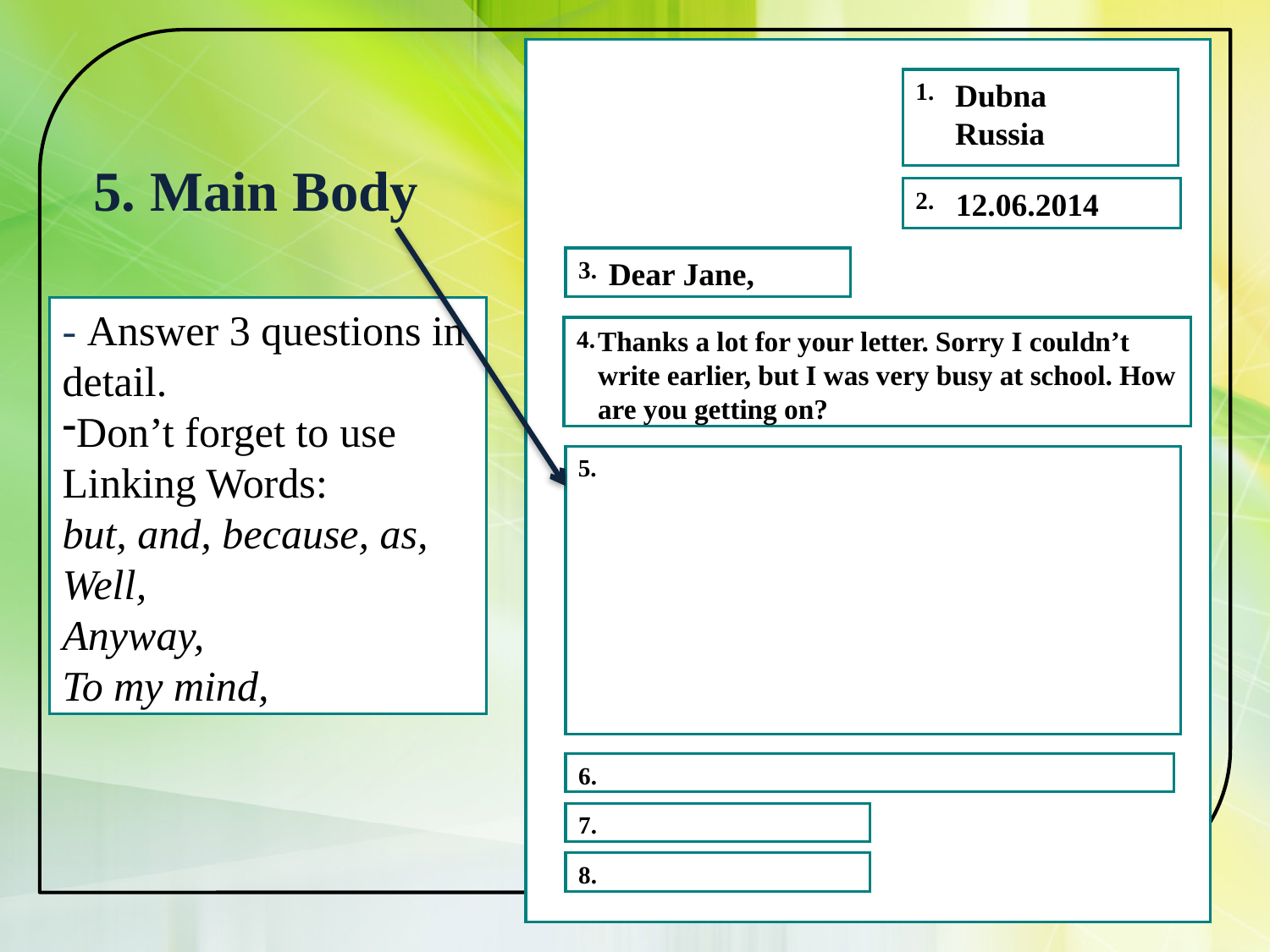

1.
2.
3.
4.
5.
6.
7.
8.
Dubna
Russia
5. Main Body
12.06.2014
Dear Jane,
- Answer 3 questions in detail.
Don’t forget to use Linking Words:
but, and, because, as, Well,
Anyway,
To my mind,

Thanks a lot for your letter. Sorry I couldn’t write earlier, but I was very busy at school. How are you getting on?